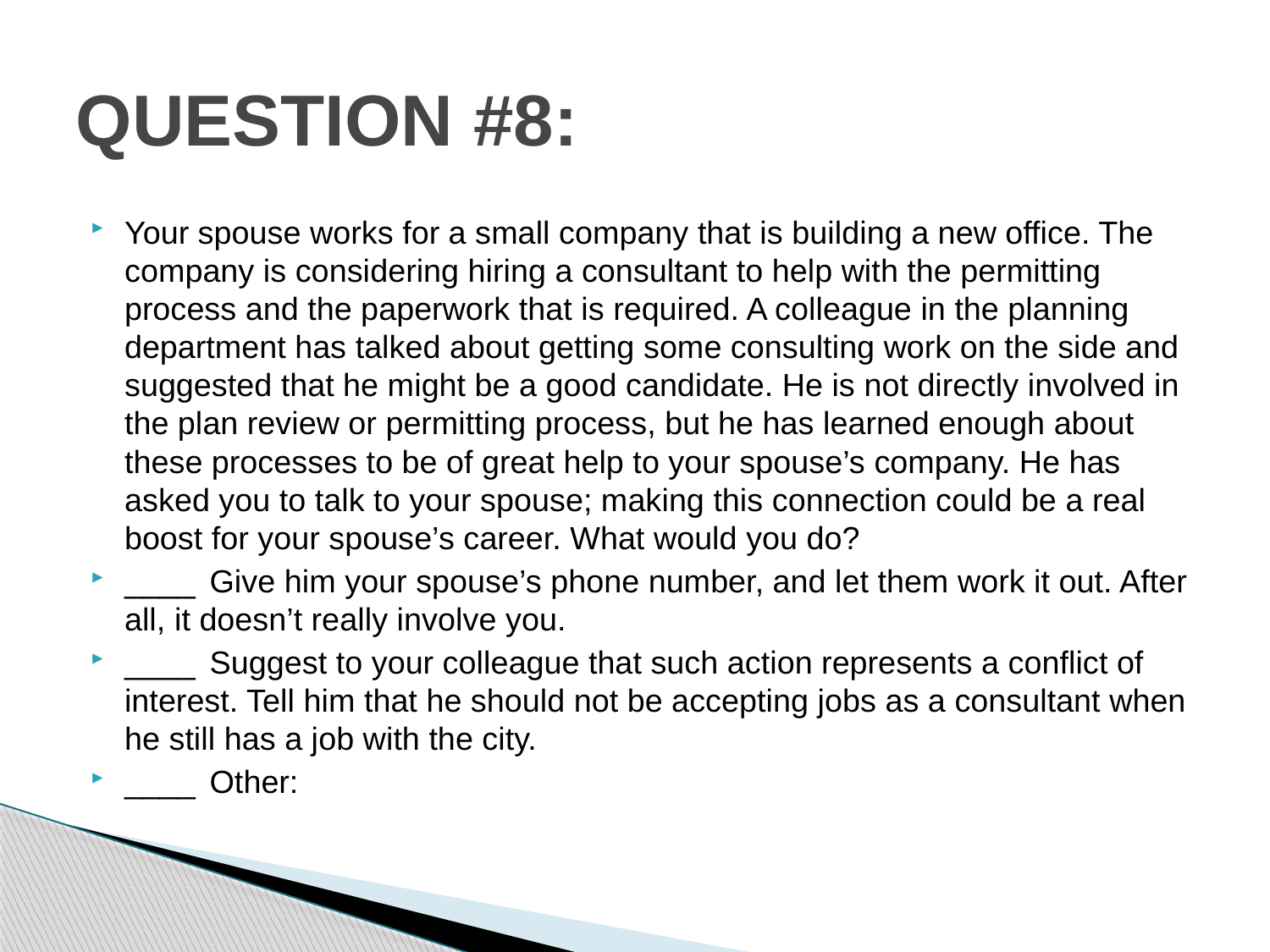

# QUESTION #8:
Your spouse works for a small company that is building a new office. The company is considering hiring a consultant to help with the permitting process and the paperwork that is required. A colleague in the planning department has talked about getting some consulting work on the side and suggested that he might be a good candidate. He is not directly involved in the plan review or permitting process, but he has learned enough about these processes to be of great help to your spouse’s company. He has asked you to talk to your spouse; making this connection could be a real boost for your spouse’s career. What would you do?
____	Give him your spouse’s phone number, and let them work it out. After all, it doesn’t really involve you.
____	Suggest to your colleague that such action represents a conflict of interest. Tell him that he should not be accepting jobs as a consultant when he still has a job with the city.
____	Other: